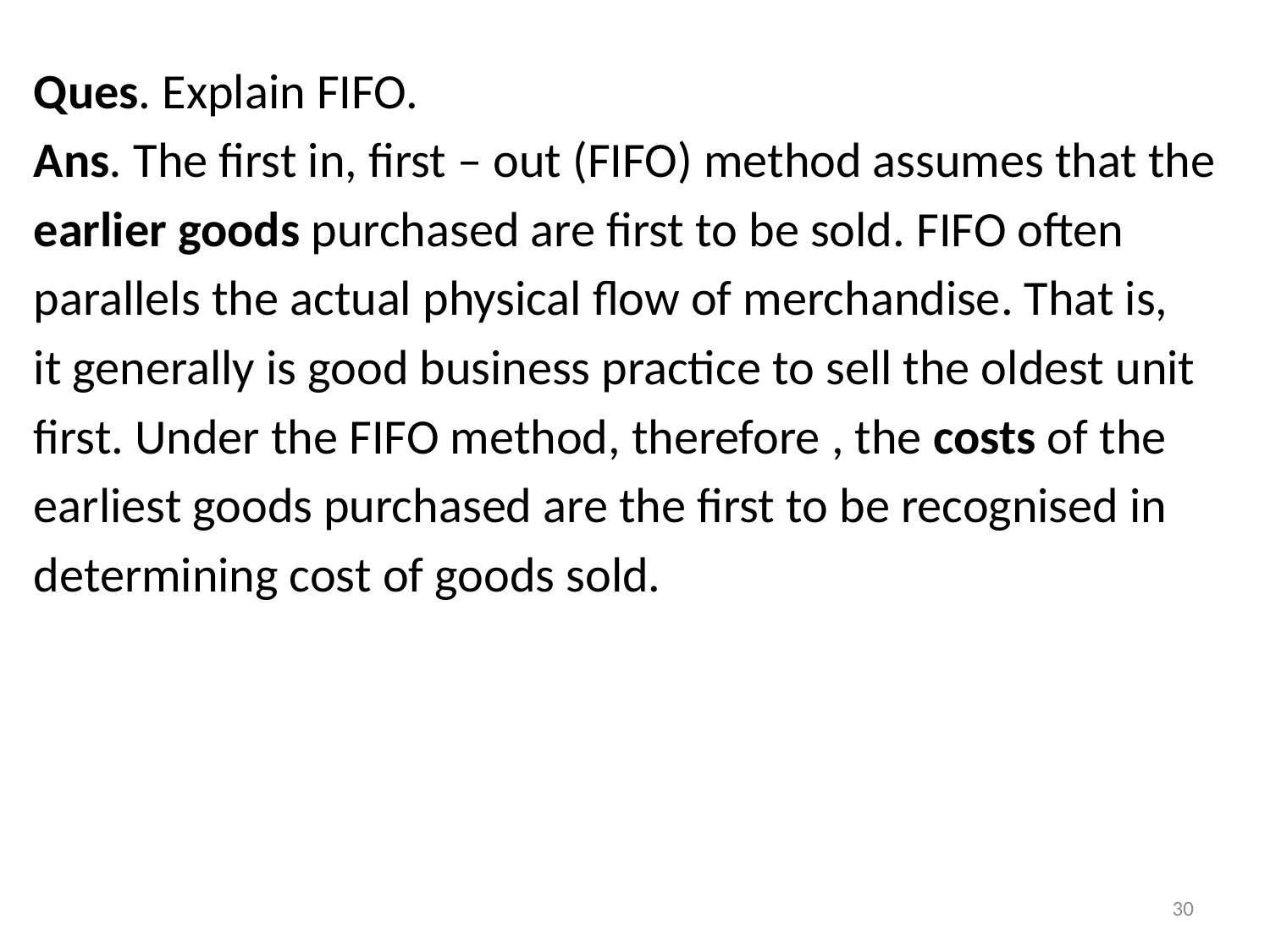

Ques. Explain FIFO.
Ans. The first in, first – out (FIFO) method assumes that the
earlier goods purchased are first to be sold. FIFO often
parallels the actual physical flow of merchandise. That is,
it generally is good business practice to sell the oldest unit
first. Under the FIFO method, therefore , the costs of the
earliest goods purchased are the first to be recognised in
determining cost of goods sold.

30